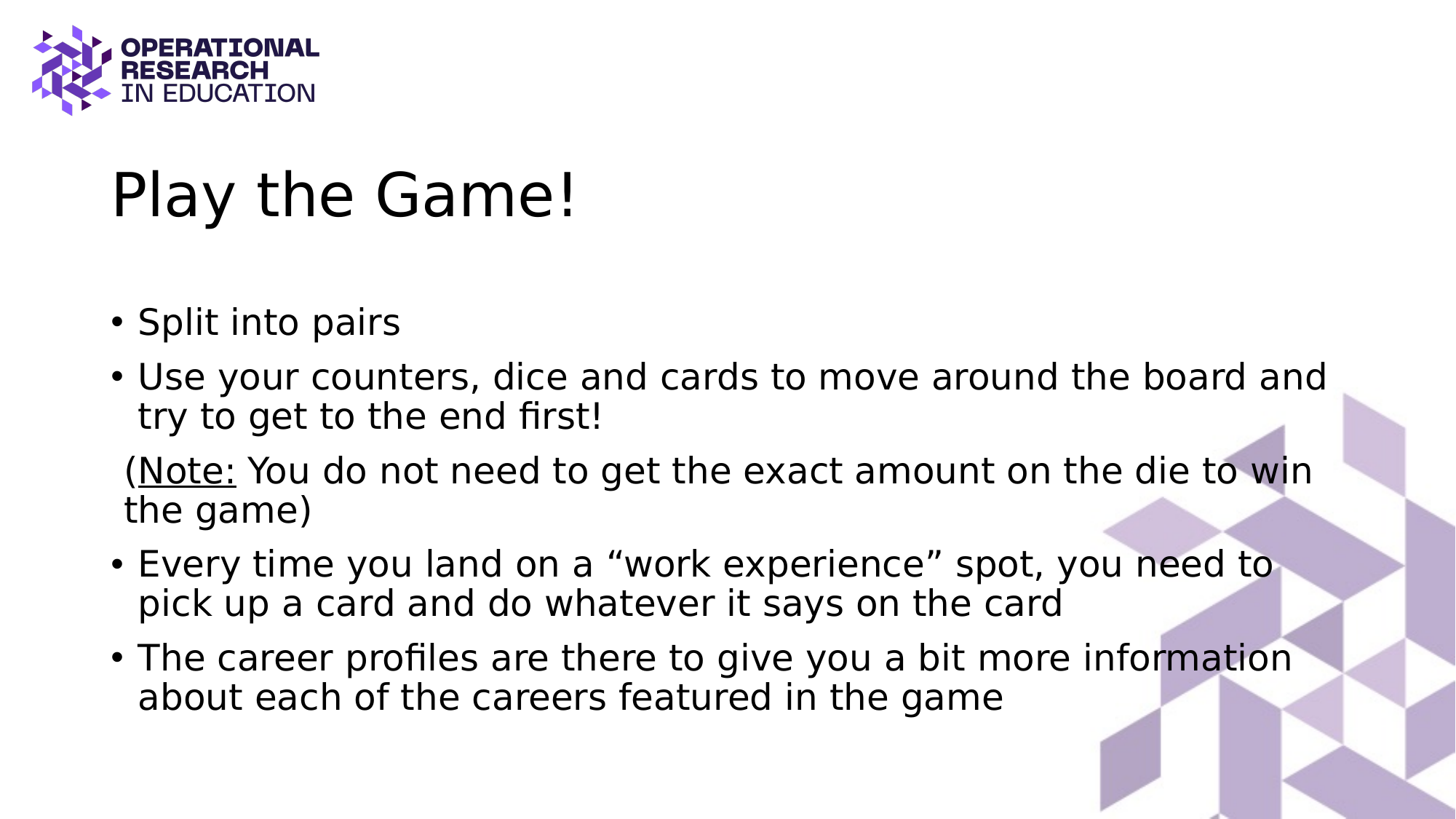

# Play the Game!
Split into pairs
Use your counters, dice and cards to move around the board and try to get to the end first!
(Note: You do not need to get the exact amount on the die to win the game)
Every time you land on a “work experience” spot, you need to pick up a card and do whatever it says on the card
The career profiles are there to give you a bit more information about each of the careers featured in the game